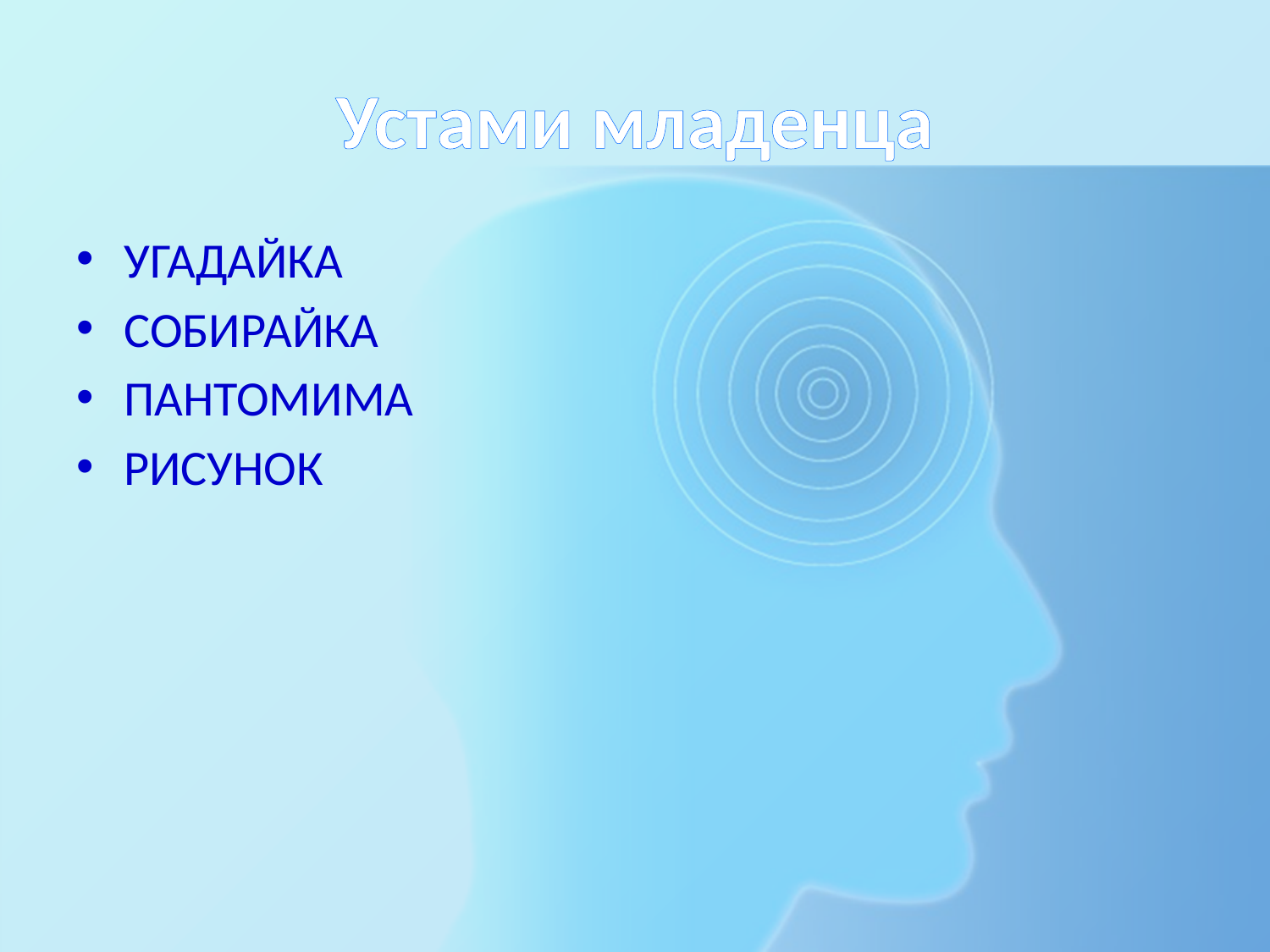

# Устами младенца
УГАДАЙКА
СОБИРАЙКА
ПАНТОМИМА
РИСУНОК